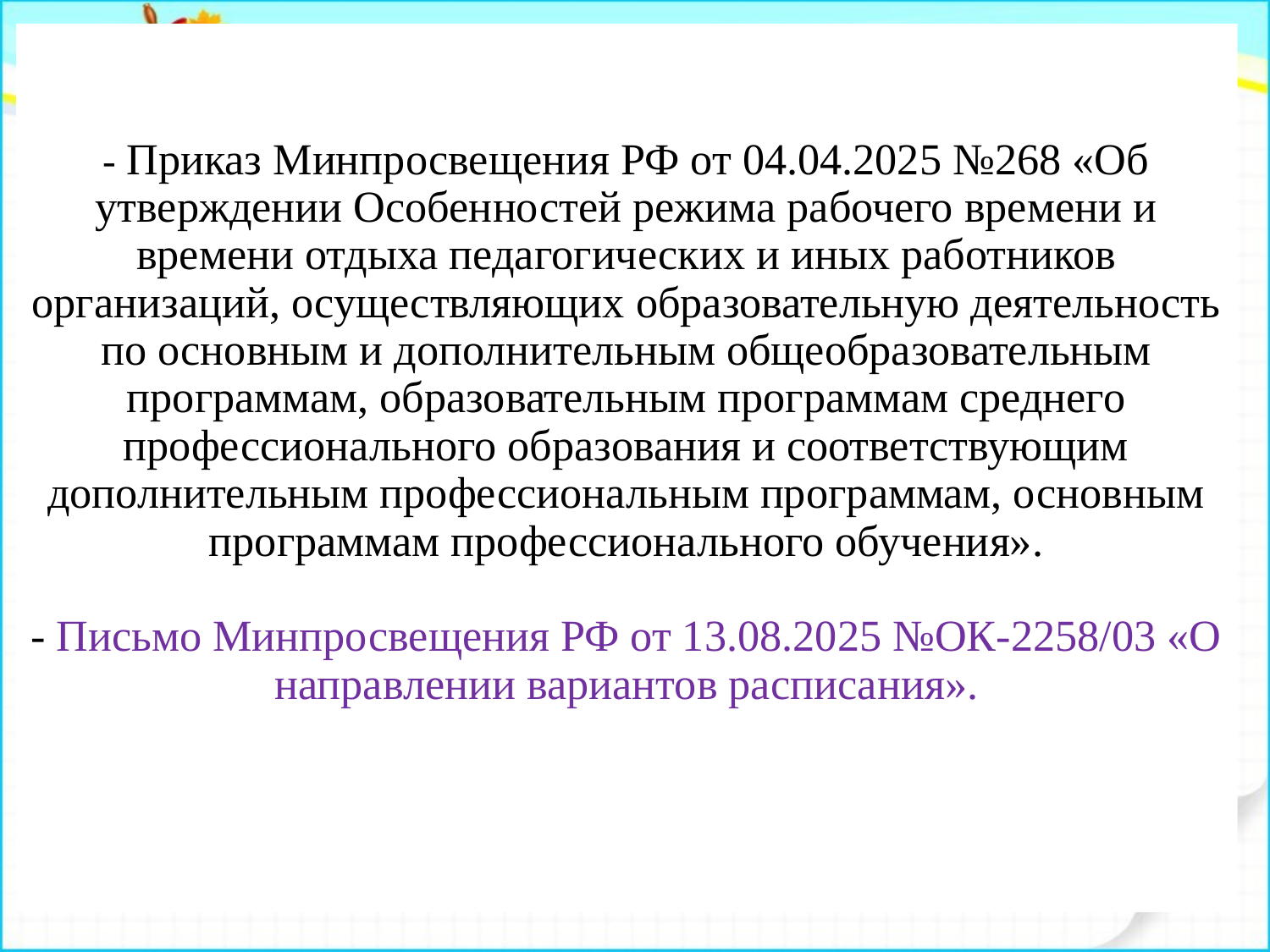

# - Приказ Минпросвещения РФ от 04.04.2025 №268 «Об утверждении Особенностей режима рабочего времени и времени отдыха педагогических и иных работников организаций, осуществляющих образовательную деятельность по основным и дополнительным общеобразовательным программам, образовательным программам среднего профессионального образования и соответствующим дополнительным профессиональным программам, основным программам профессионального обучения». - Письмо Минпросвещения РФ от 13.08.2025 №ОК-2258/03 «О направлении вариантов расписания».